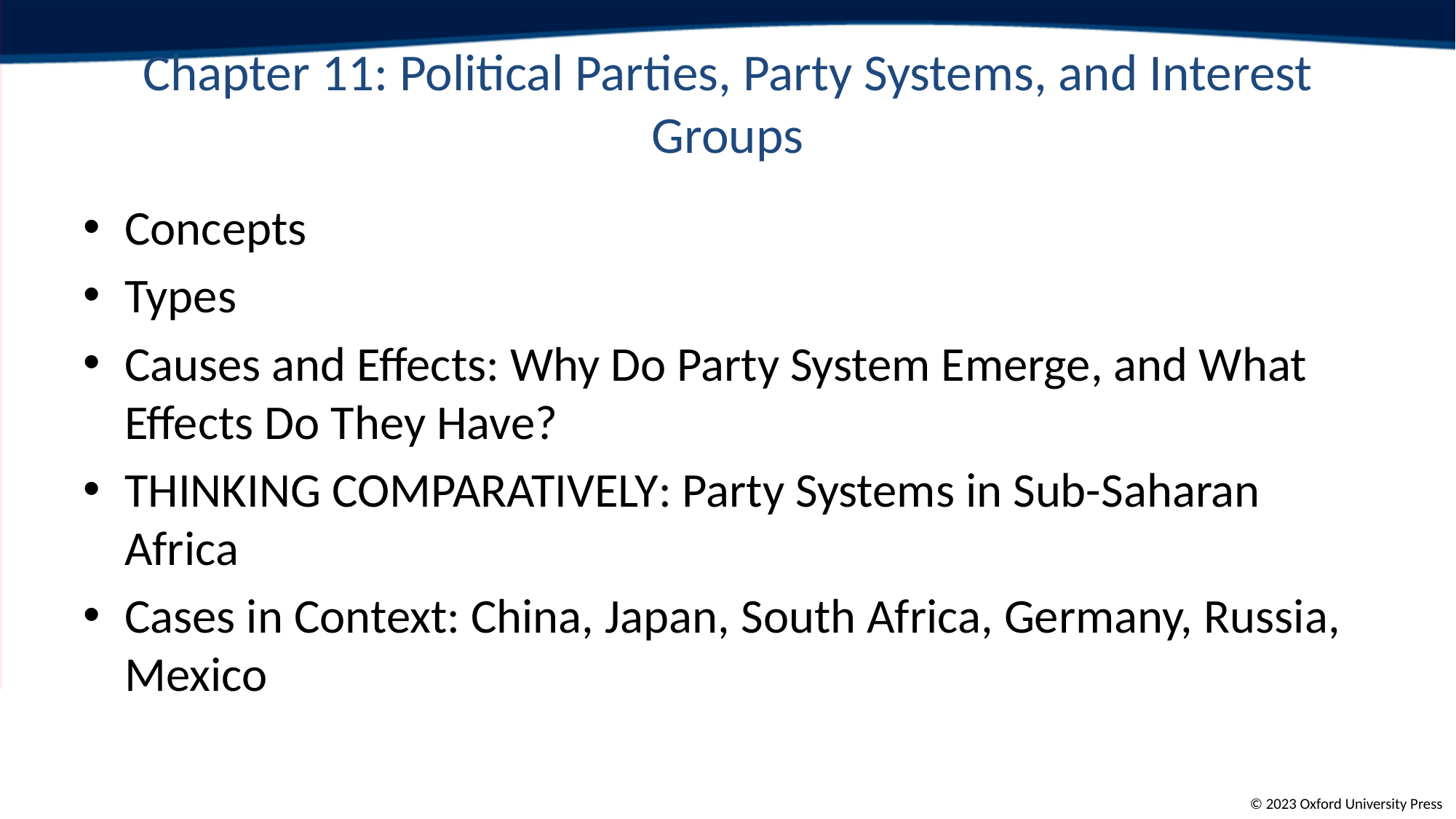

# Chapter 11: Political Parties, Party Systems, and Interest Groups
Concepts
Types
Causes and Effects: Why Do Party System Emerge, and What Effects Do They Have?
Thinking Comparatively: Party Systems in Sub-Saharan Africa
Cases in Context: China, Japan, South Africa, Germany, Russia, Mexico